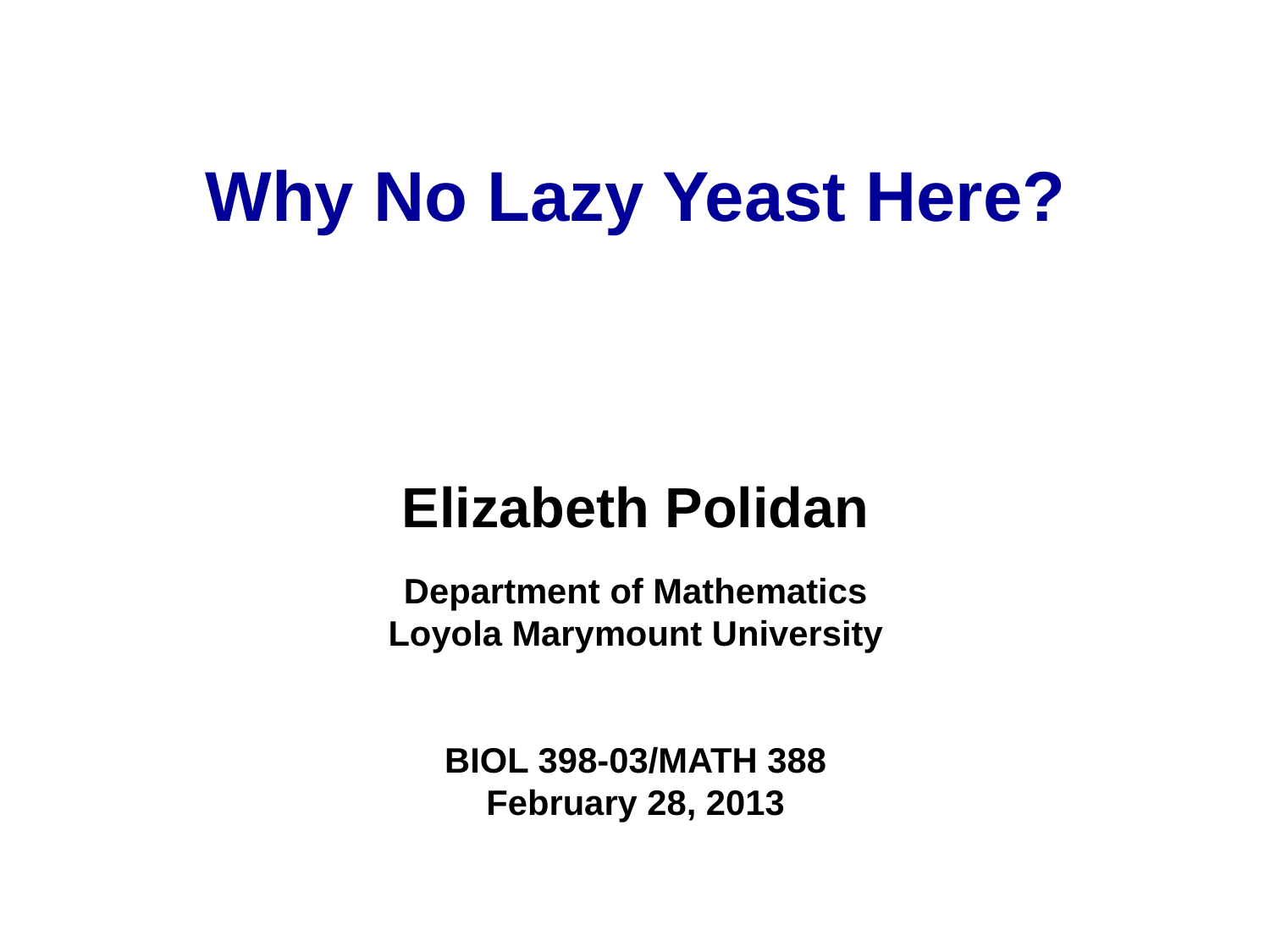

Why No Lazy Yeast Here?
Elizabeth Polidan

Department of Mathematics
Loyola Marymount University

BIOL 398-03/MATH 388
February 28, 2013